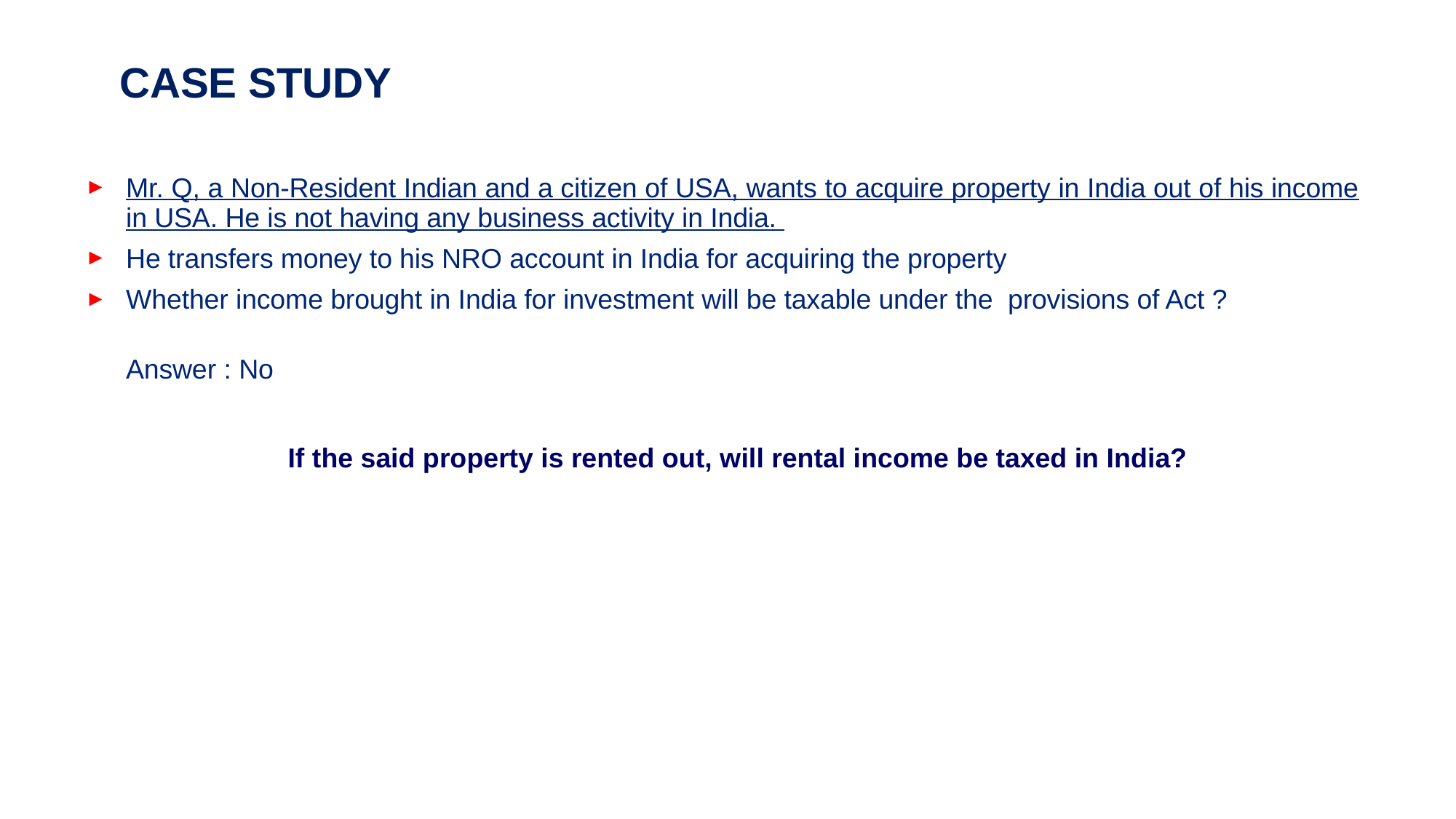

# CASE STUDY
Mr. Q, a Non-Resident Indian and a citizen of USA, wants to acquire property in India out of his income in USA. He is not having any business activity in India.
He transfers money to his NRO account in India for acquiring the property
Whether income brought in India for investment will be taxable under the  provisions of Act ?

Answer : No

If the said property is rented out, will rental income be taxed in India?